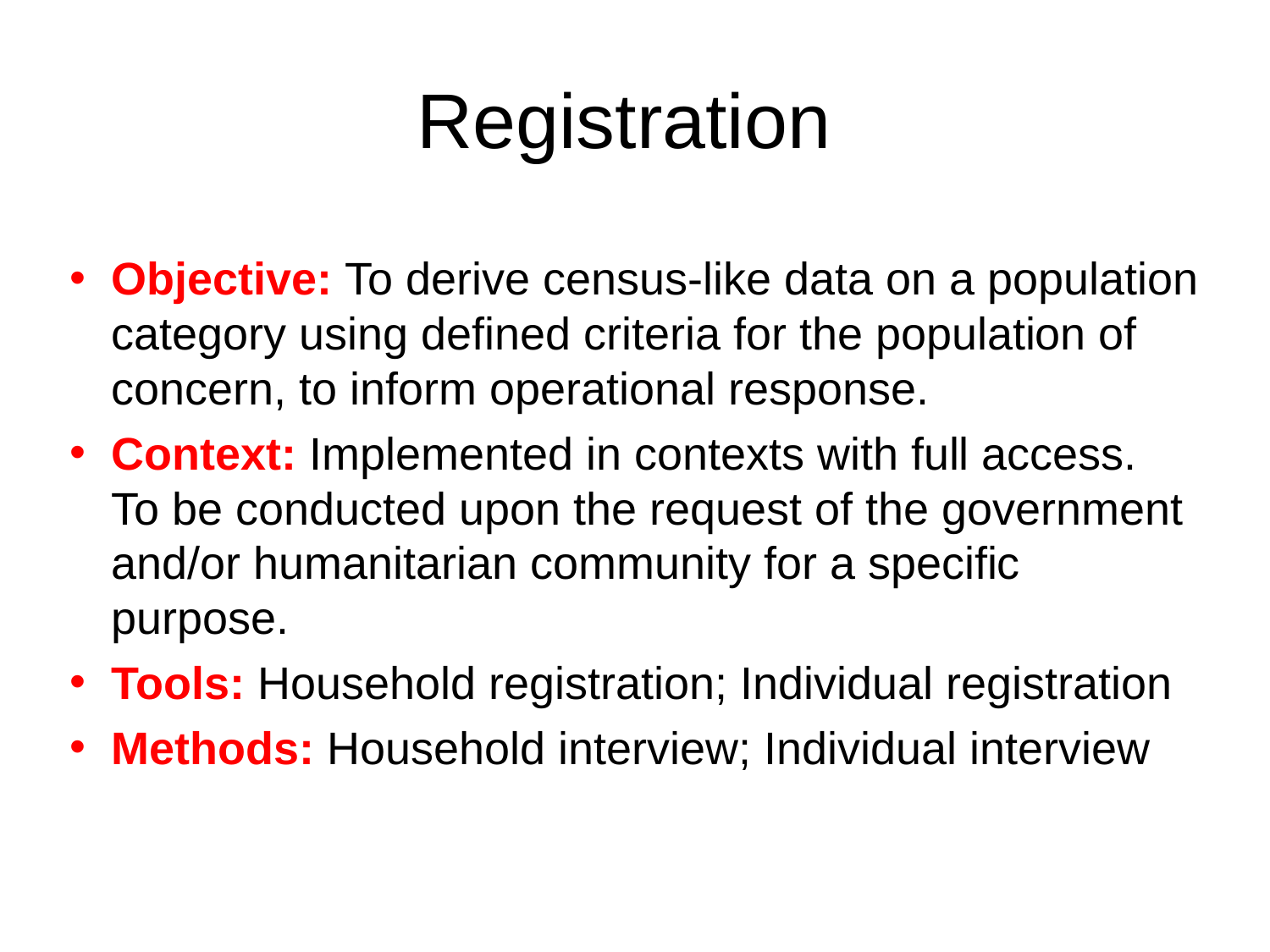

# Registration
Objective: To derive census-like data on a population category using defined criteria for the population of concern, to inform operational response.
Context: Implemented in contexts with full access.  To be conducted upon the request of the government and/or humanitarian community for a specific purpose.
Tools: Household registration; Individual registration
Methods: Household interview; Individual interview